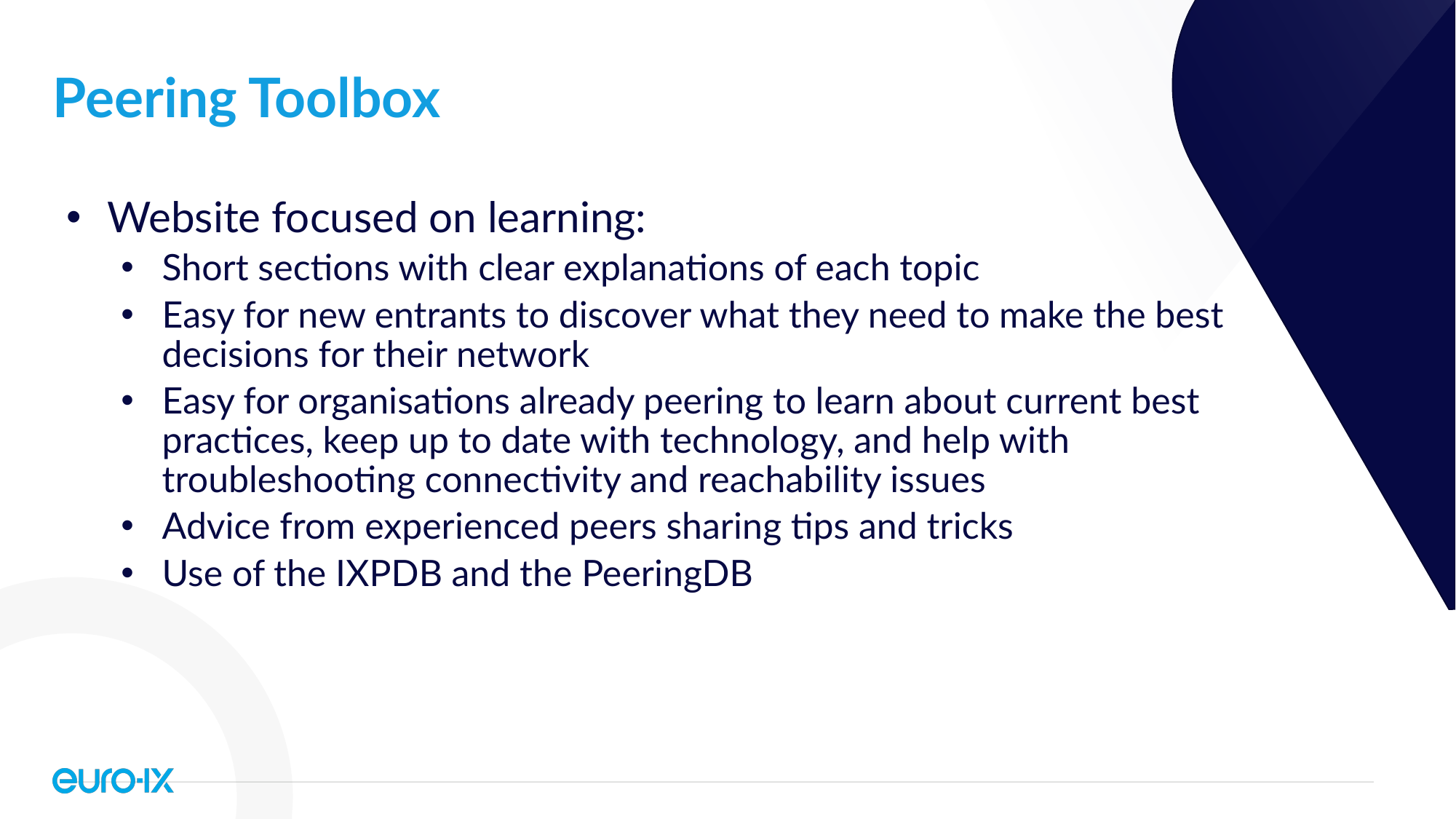

# Peering Toolbox
Website focused on learning:
Short sections with clear explanations of each topic
Easy for new entrants to discover what they need to make the best decisions for their network
Easy for organisations already peering to learn about current best practices, keep up to date with technology, and help with troubleshooting connectivity and reachability issues
Advice from experienced peers sharing tips and tricks
Use of the IXPDB and the PeeringDB